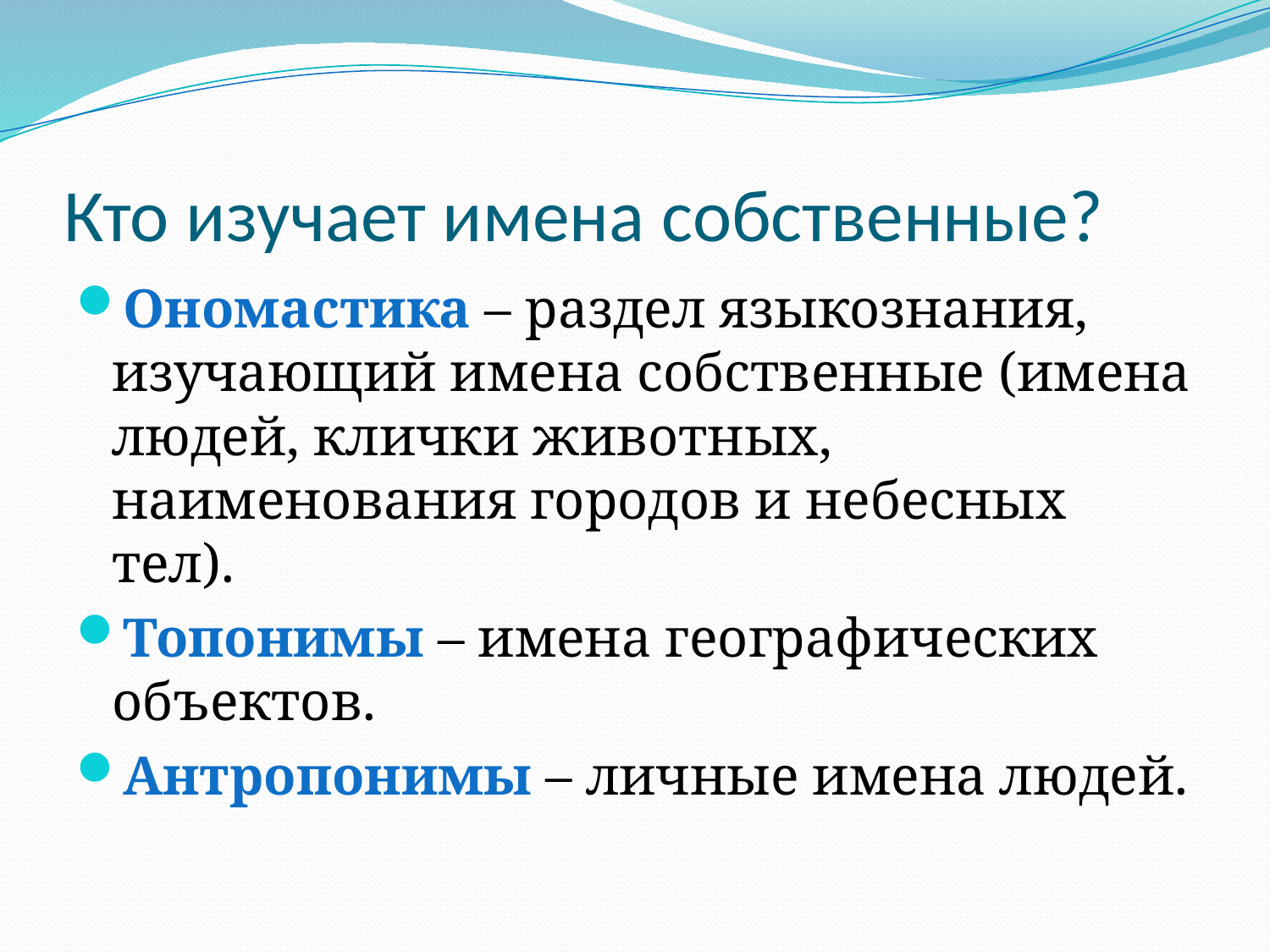

# Кто изучает имена собственные?
Ономастика – раздел языкознания, изучающий имена собственные (имена людей, клички животных, наименования городов и небесных тел).
Топонимы – имена географических объектов.
Антропонимы – личные имена людей.